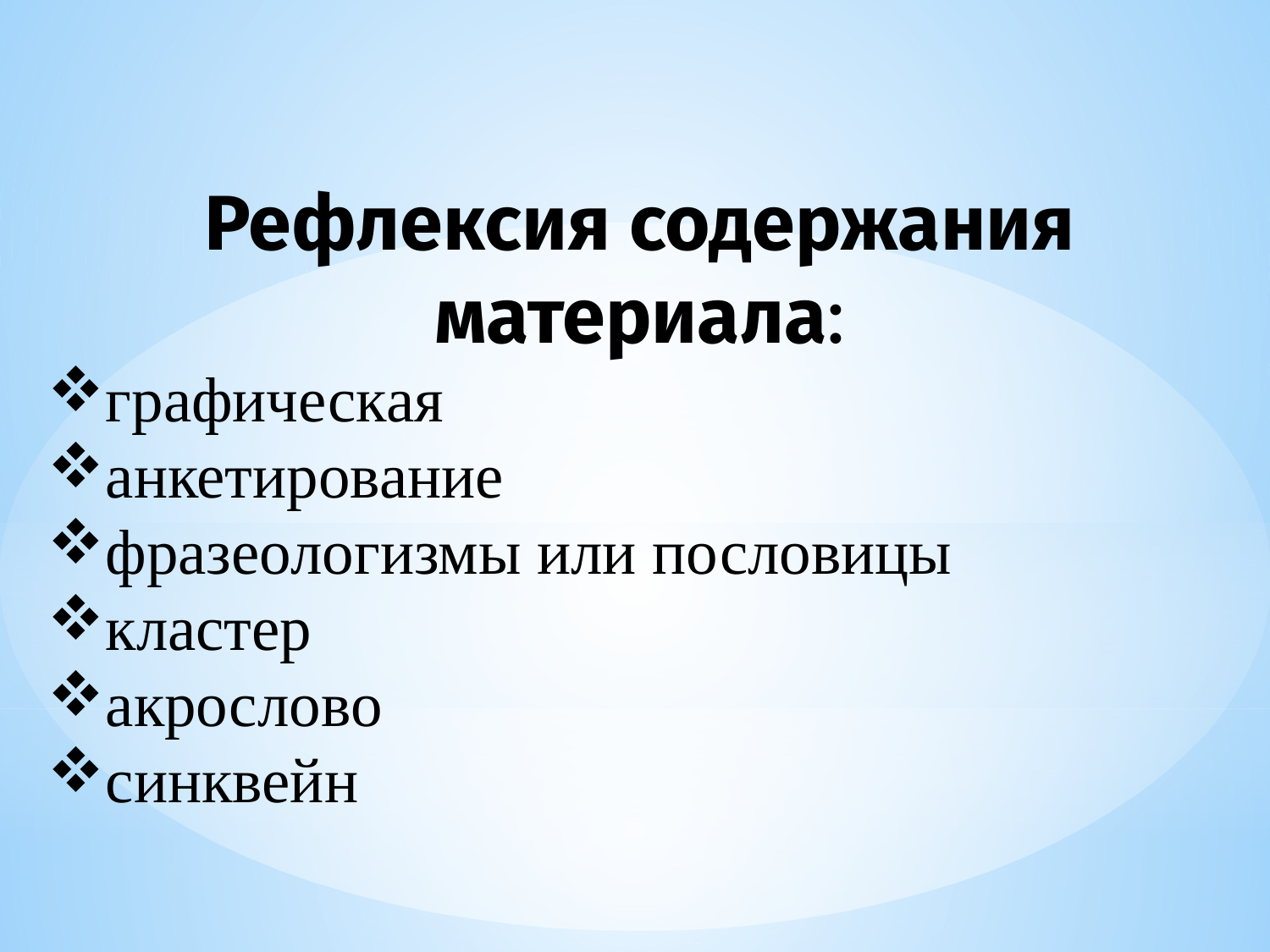

Рефлексия содержания материала:
графическая
анкетирование
фразеологизмы или пословицы
кластер
акрослово
синквейн